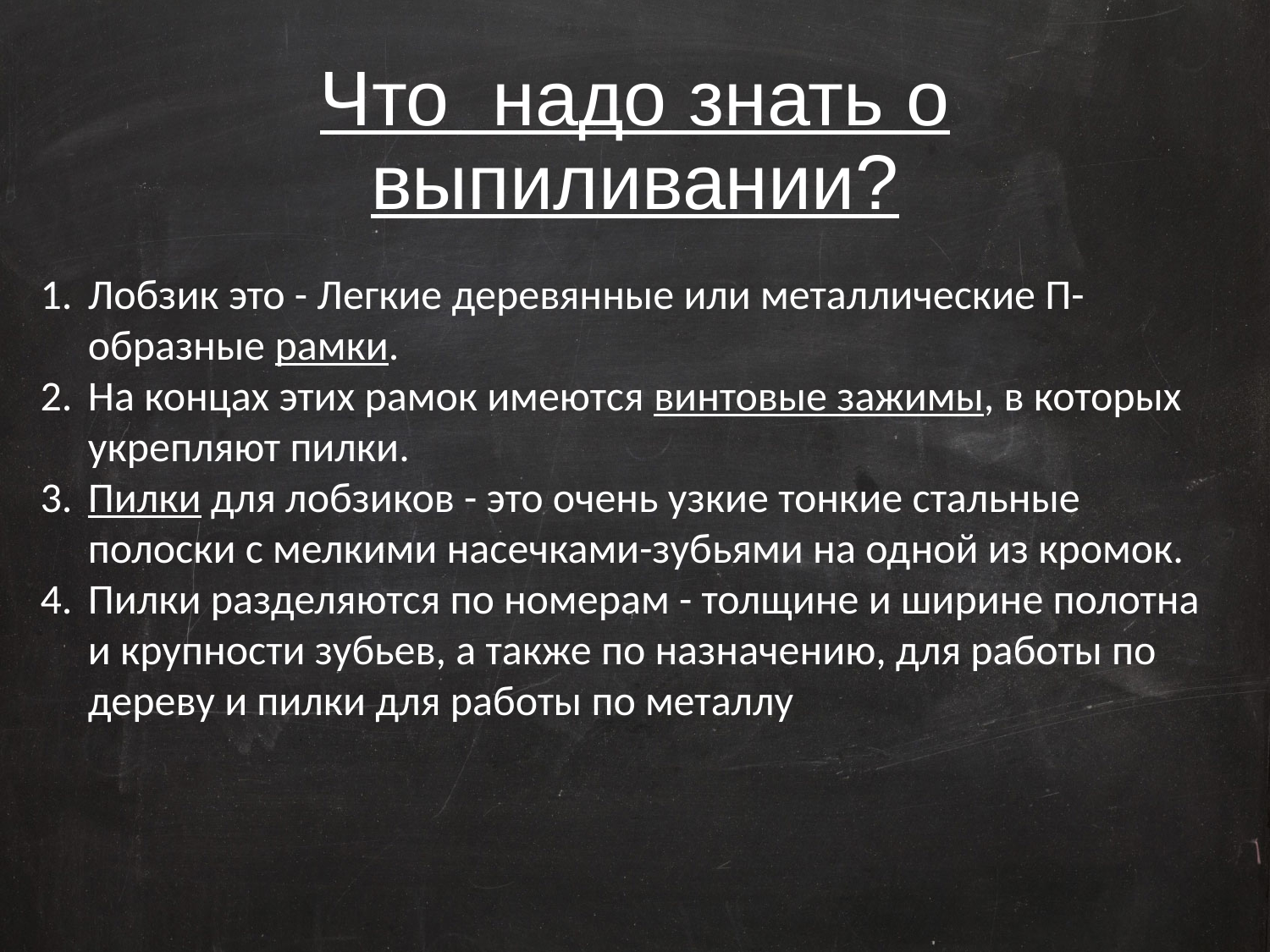

# Что  надо знать о выпиливании?
Лобзик это - Легкие деревянные или метал­лические П-образные рамки.
На концах этих рамок имеются винтовые зажимы, в кото­рых укрепляют пилки.
Пилки для лобзи­ков - это очень узкие тонкие стальные полоски с мелкими насечками-зубьями на од­ной из кромок.
Пилки разделяются по номе­рам - толщине и ширине полотна и круп­ности зубьев, а также по назначению, для работы по дереву и пилки для работы по металлу